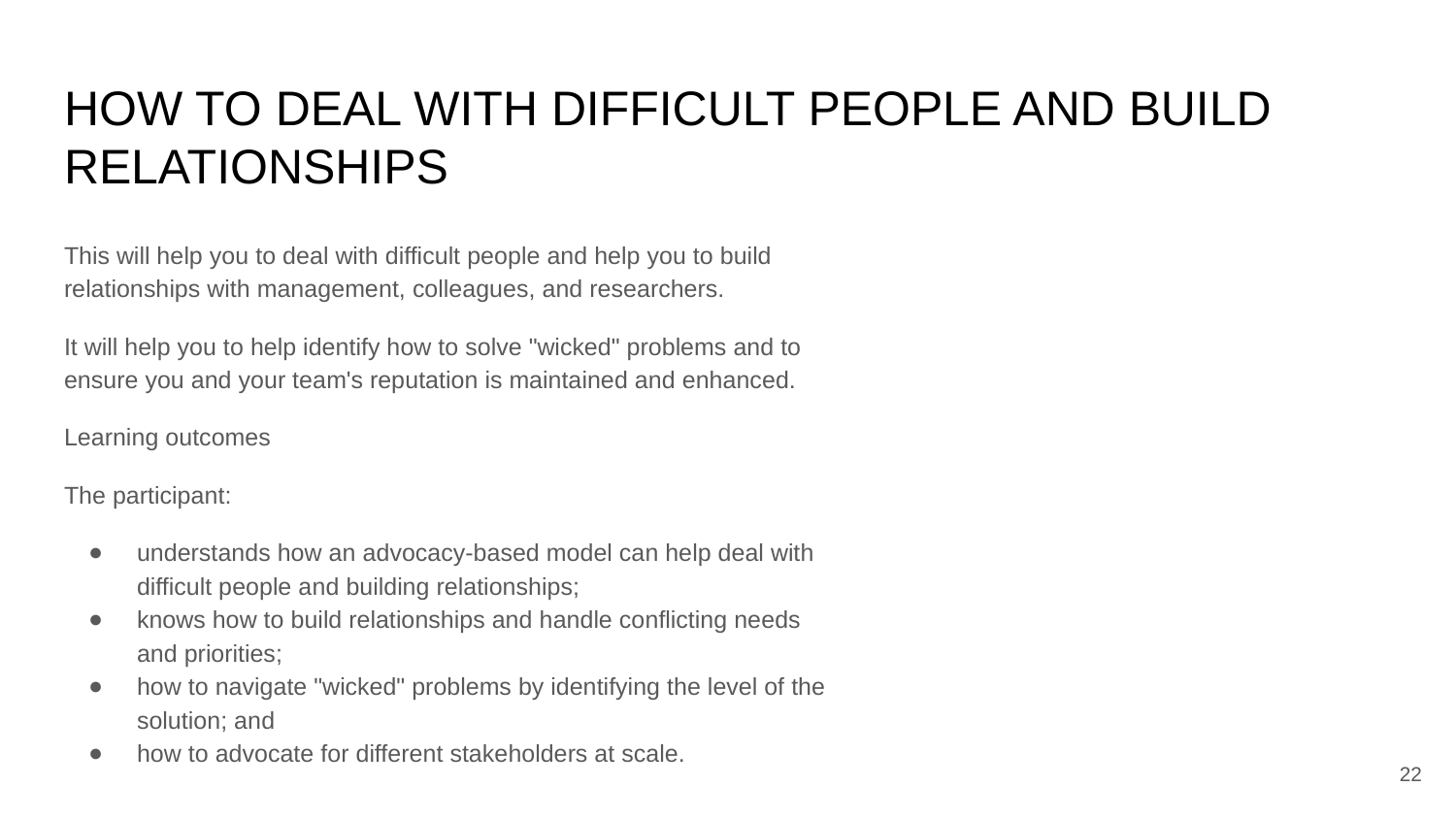

# HOW TO DEAL WITH DIFFICULT PEOPLE AND BUILD RELATIONSHIPS
This will help you to deal with difficult people and help you to build relationships with management, colleagues, and researchers.
It will help you to help identify how to solve "wicked" problems and to ensure you and your team's reputation is maintained and enhanced.
Learning outcomes
The participant:
understands how an advocacy-based model can help deal with difficult people and building relationships;
knows how to build relationships and handle conflicting needs and priorities;
how to navigate "wicked" problems by identifying the level of the solution; and
how to advocate for different stakeholders at scale.

22